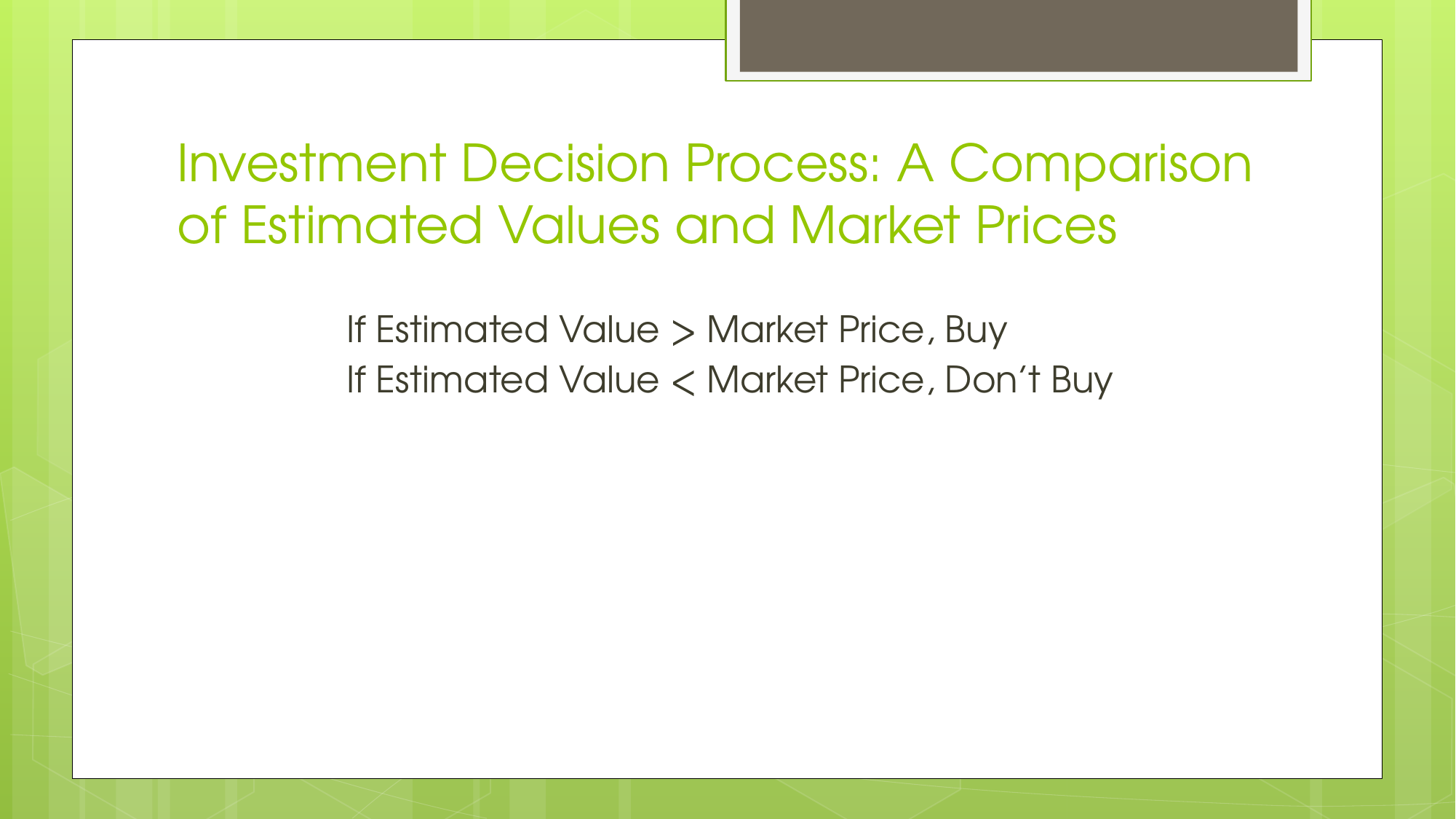

# Investment Decision Process: A Comparison of Estimated Values and Market Prices
If Estimated Value > Market Price, Buy
If Estimated Value < Market Price, Don’t Buy